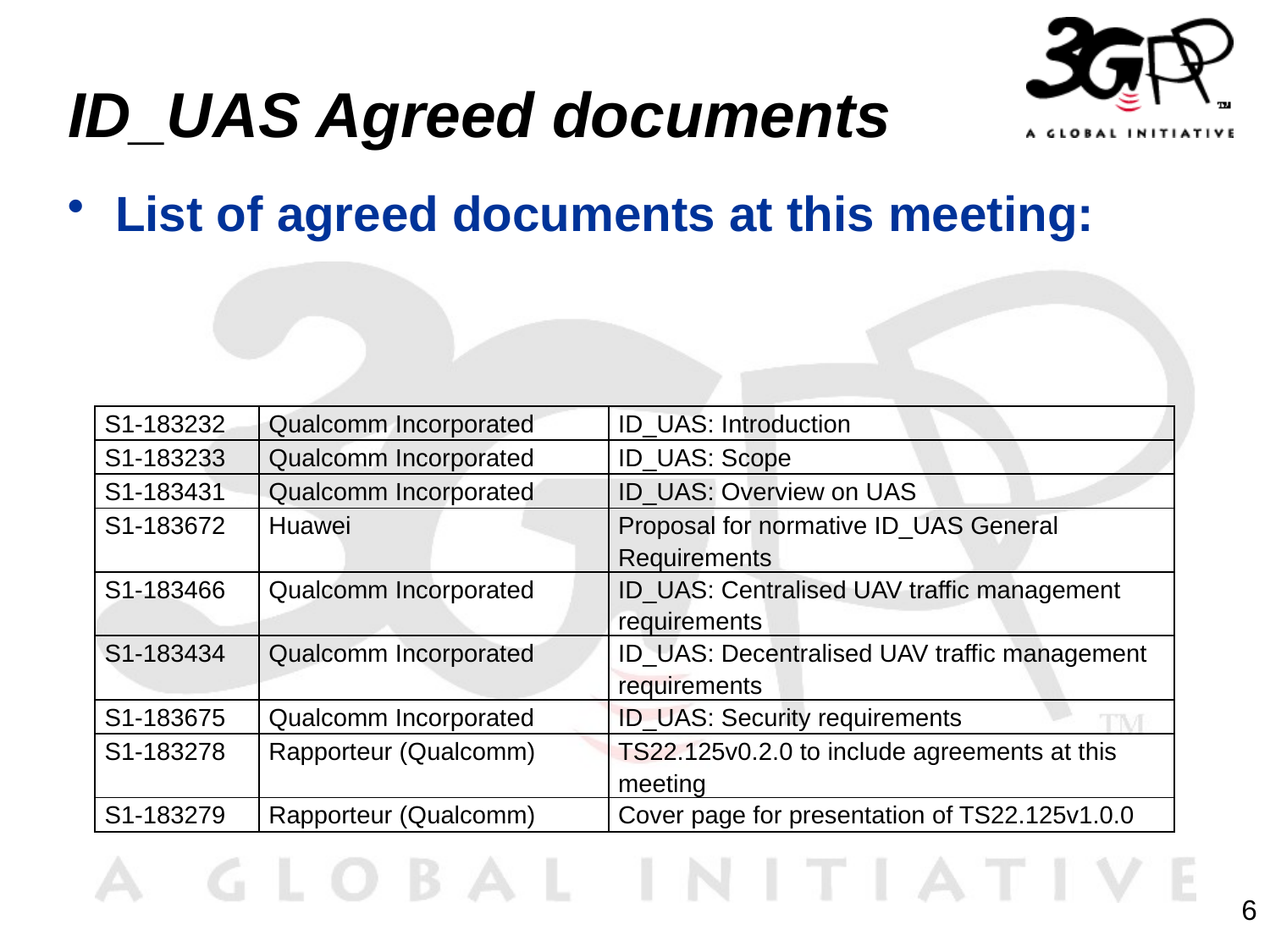

# ID_UAS Agreed documents
List of agreed documents at this meeting:

| S1-183232 | Qualcomm Incorporated | ID\_UAS: Introduction |
| --- | --- | --- |
| S1-183233 | Qualcomm Incorporated | ID\_UAS: Scope |
| S1-183431 | Qualcomm Incorporated | ID\_UAS: Overview on UAS |
| S1-183672 | Huawei | Proposal for normative ID\_UAS General Requirements |
| S1-183466 | Qualcomm Incorporated | ID\_UAS: Centralised UAV traffic management requirements |
| S1-183434 | Qualcomm Incorporated | ID\_UAS: Decentralised UAV traffic management requirements |
| S1-183675 | Qualcomm Incorporated | ID\_UAS: Security requirements |
| S1-183278 | Rapporteur (Qualcomm) | TS22.125v0.2.0 to include agreements at this meeting |
| S1-183279 | Rapporteur (Qualcomm) | Cover page for presentation of TS22.125v1.0.0 |
6